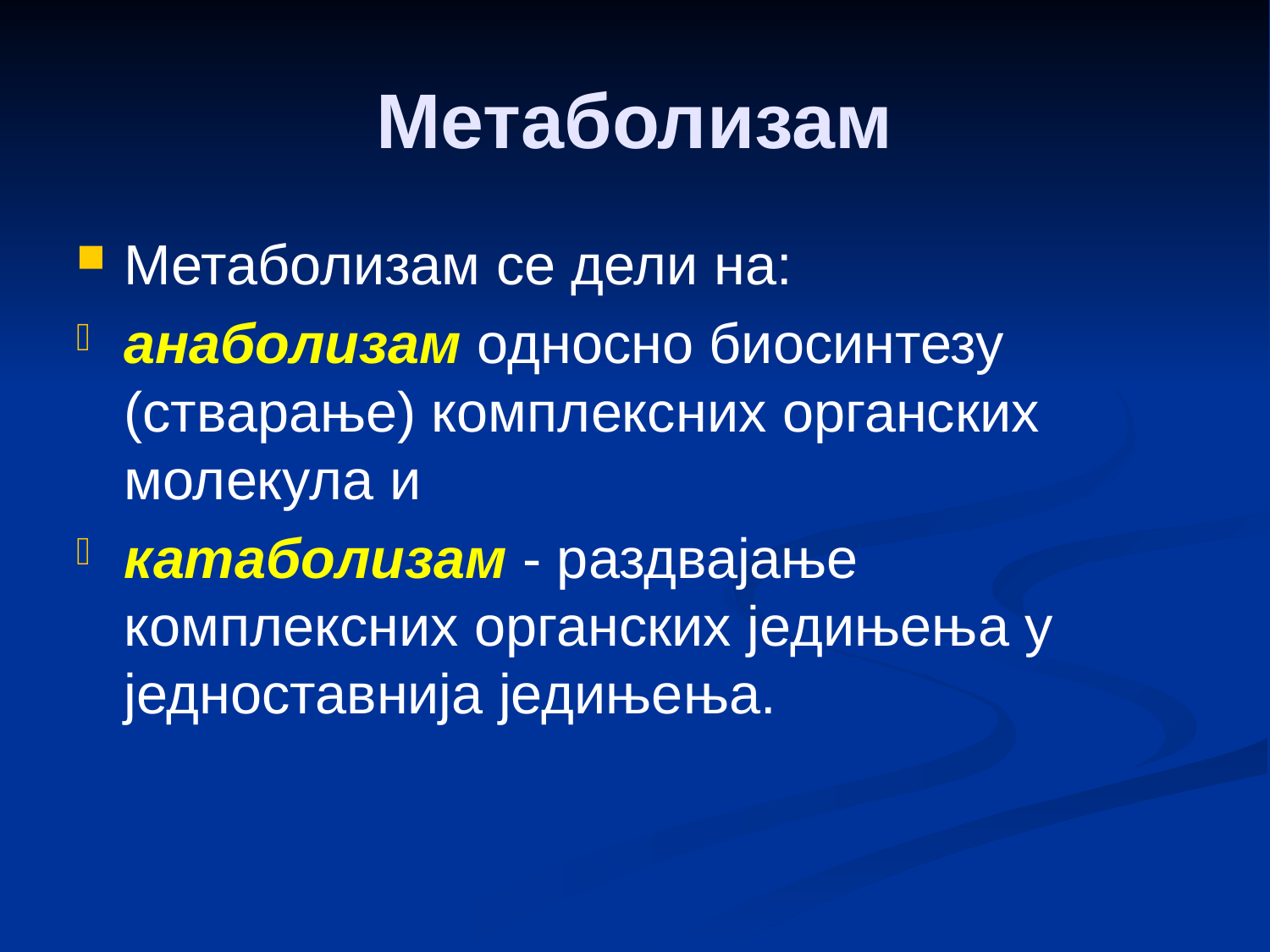

# Метаболизам
Метаболизам се дели на:
анаболизам односно биосинтезу (стварање) комплексних органских молекула и
катаболизам - раздвајање комплексних органских једињења у једноставнија једињења.